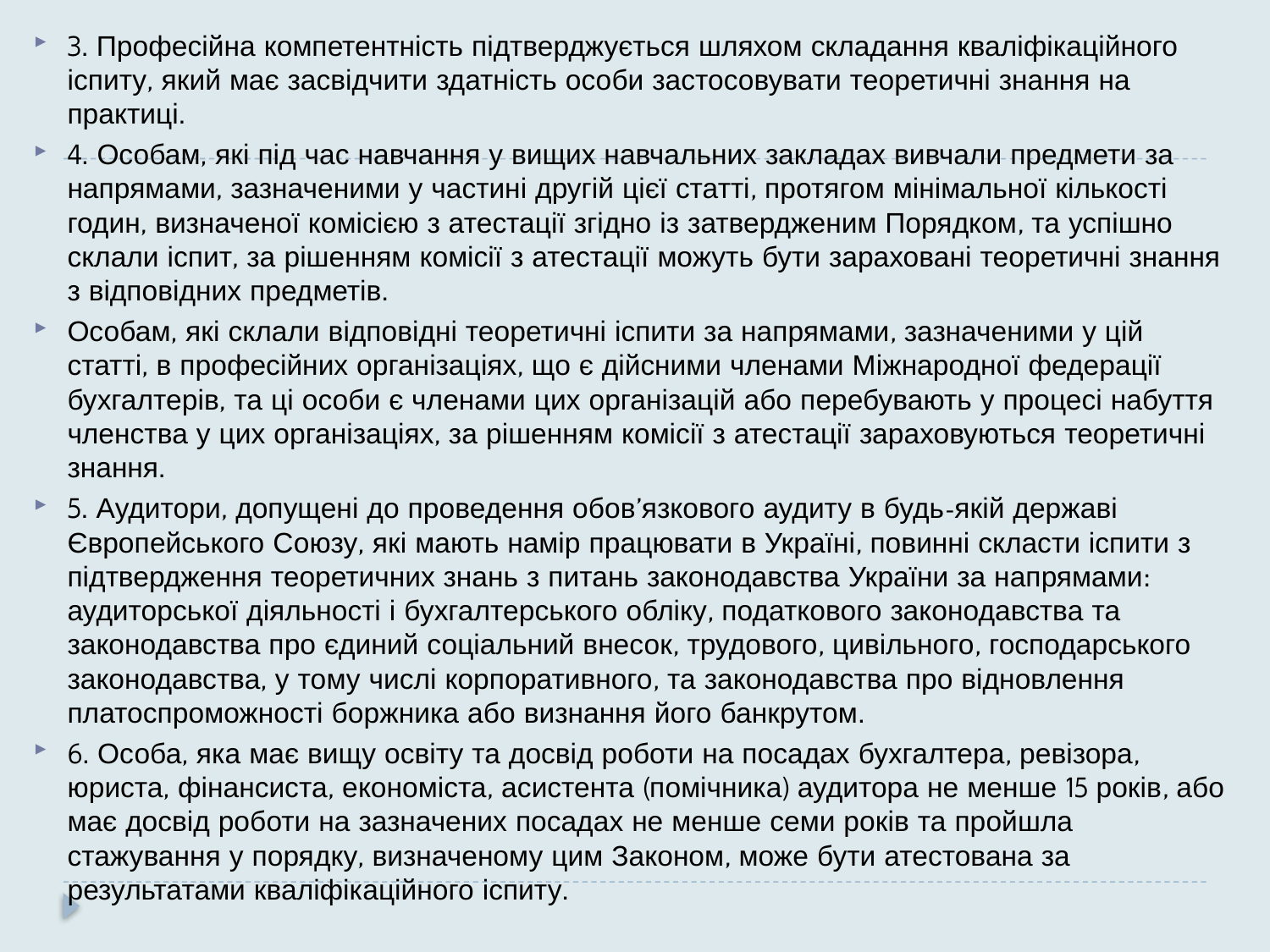

3. Професійна компетентність підтверджується шляхом складання кваліфікаційного іспиту, який має засвідчити здатність особи застосовувати теоретичні знання на практиці.
4. Особам, які під час навчання у вищих навчальних закладах вивчали предмети за напрямами, зазначеними у частині другій цієї статті, протягом мінімальної кількості годин, визначеної комісією з атестації згідно із затвердженим Порядком, та успішно склали іспит, за рішенням комісії з атестації можуть бути зараховані теоретичні знання з відповідних предметів.
Особам, які склали відповідні теоретичні іспити за напрямами, зазначеними у цій статті, в професійних організаціях, що є дійсними членами Міжнародної федерації бухгалтерів, та ці особи є членами цих організацій або перебувають у процесі набуття членства у цих організаціях, за рішенням комісії з атестації зараховуються теоретичні знання.
5. Аудитори, допущені до проведення обов’язкового аудиту в будь-якій державі Європейського Союзу, які мають намір працювати в Україні, повинні скласти іспити з підтвердження теоретичних знань з питань законодавства України за напрямами: аудиторської діяльності і бухгалтерського обліку, податкового законодавства та законодавства про єдиний соціальний внесок, трудового, цивільного, господарського законодавства, у тому числі корпоративного, та законодавства про відновлення платоспроможності боржника або визнання його банкрутом.
6. Особа, яка має вищу освіту та досвід роботи на посадах бухгалтера, ревізора, юриста, фінансиста, економіста, асистента (помічника) аудитора не менше 15 років, або має досвід роботи на зазначених посадах не менше семи років та пройшла стажування у порядку, визначеному цим Законом, може бути атестована за результатами кваліфікаційного іспиту.